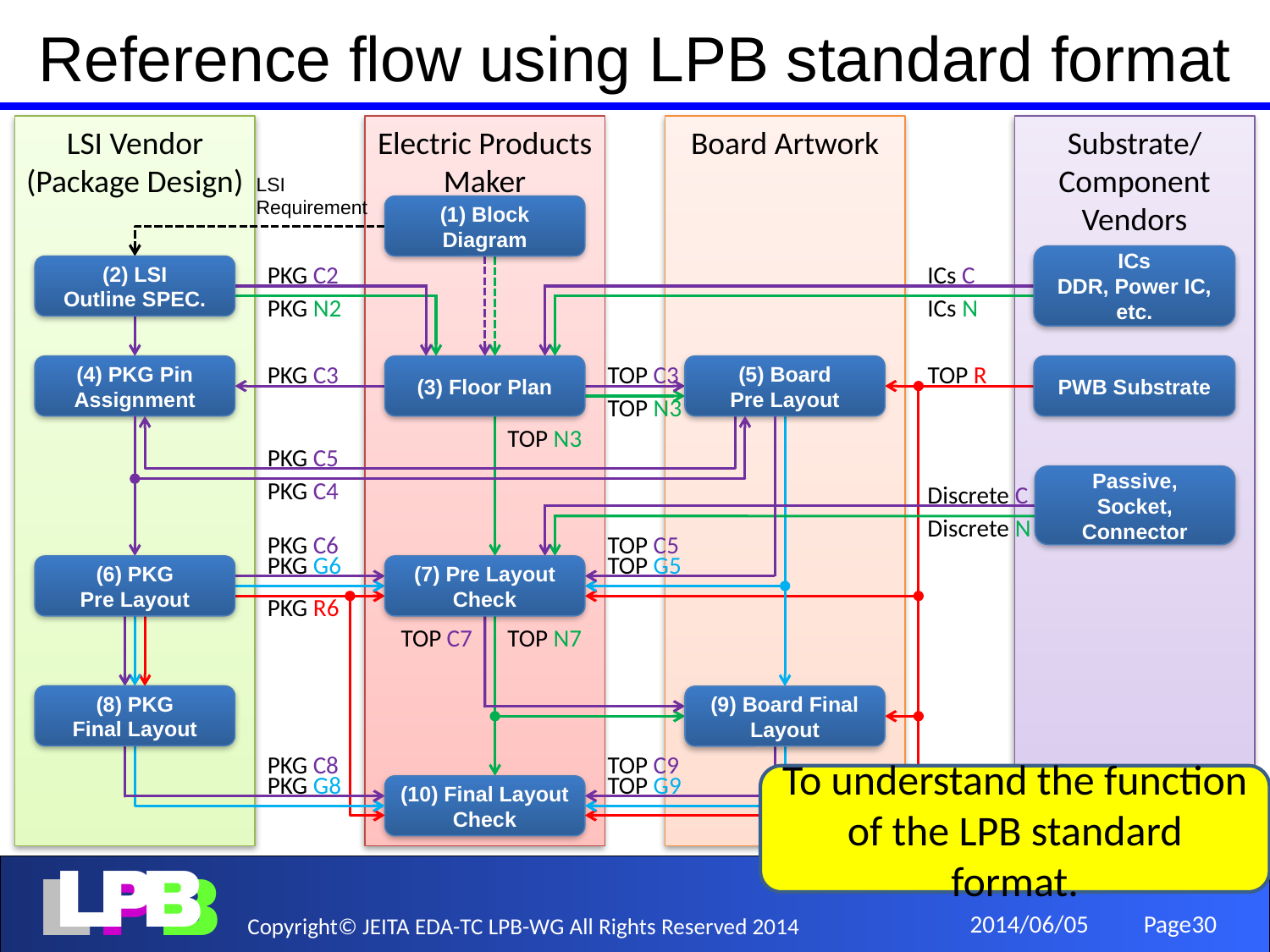

# Reference flow using LPB standard format
LSI Vendor
(Package Design)
Electric Products
Maker
Board Artwork
Substrate/
Component
Vendors
LSI
Requirement
(1) Block Diagram
ICs
DDR, Power IC,
etc.
PKG C2
ICs C
(2) LSI
Outline SPEC.
PKG N2
ICs N
PKG C3
TOP C3
TOP R
(4) PKG Pin Assignment
(3) Floor Plan
(5) Board
Pre Layout
PWB Substrate
TOP N3
TOP N3
PKG C5
Passive,
Socket,
Connector
PKG C4
Discrete C
Discrete N
PKG C6
TOP C5
PKG G6
TOP G5
(6) PKG
Pre Layout
(7) Pre Layout
Check
PKG R6
TOP C7
TOP N7
(8) PKG
Final Layout
(9) Board Final Layout
PKG C8
TOP C9
PKG G8
TOP G9
To understand the function
of the LPB standard format.
(10) Final Layout Check